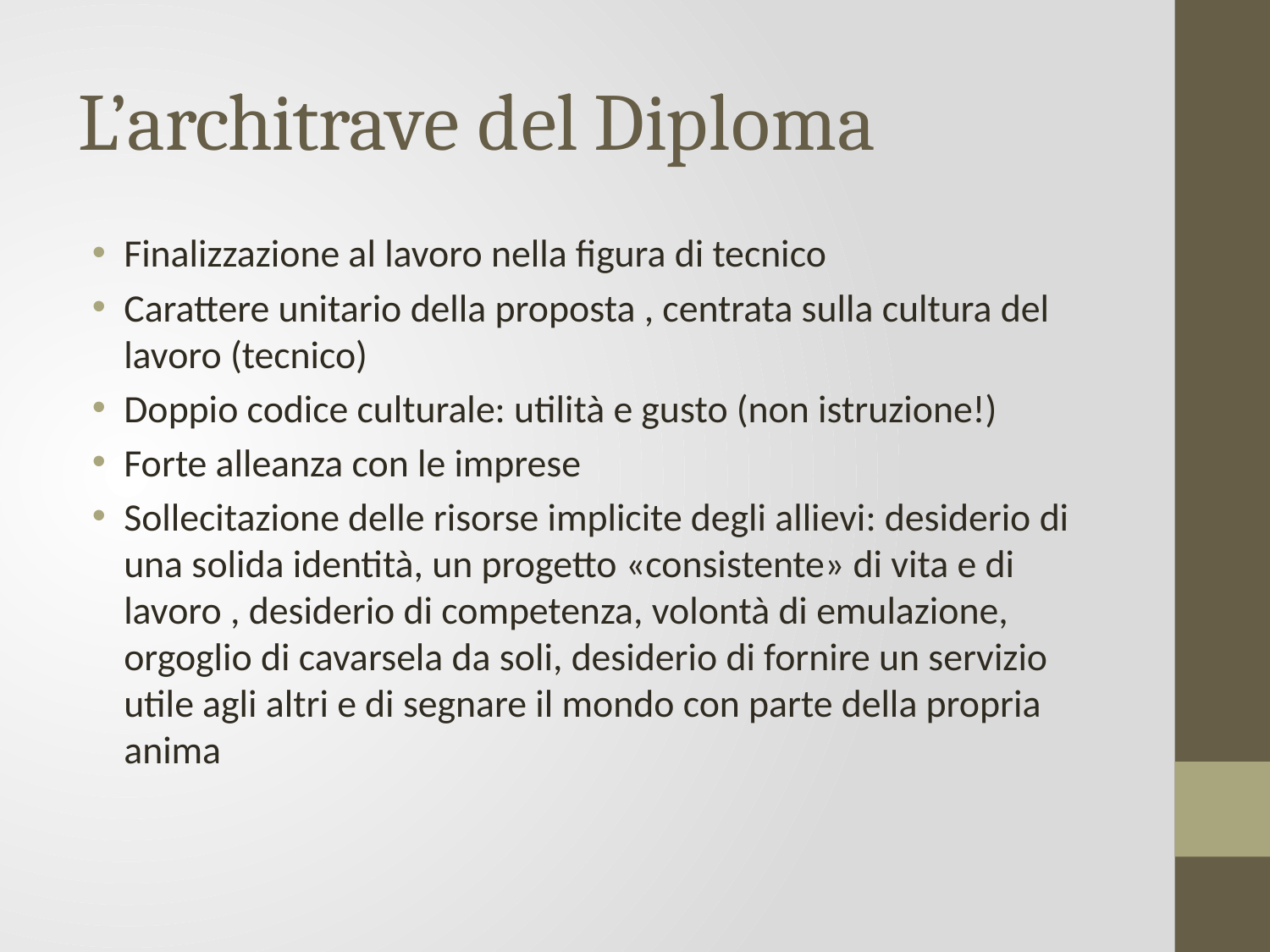

# L’architrave del Diploma
Finalizzazione al lavoro nella figura di tecnico
Carattere unitario della proposta , centrata sulla cultura del lavoro (tecnico)
Doppio codice culturale: utilità e gusto (non istruzione!)
Forte alleanza con le imprese
Sollecitazione delle risorse implicite degli allievi: desiderio di una solida identità, un progetto «consistente» di vita e di lavoro , desiderio di competenza, volontà di emulazione, orgoglio di cavarsela da soli, desiderio di fornire un servizio utile agli altri e di segnare il mondo con parte della propria anima